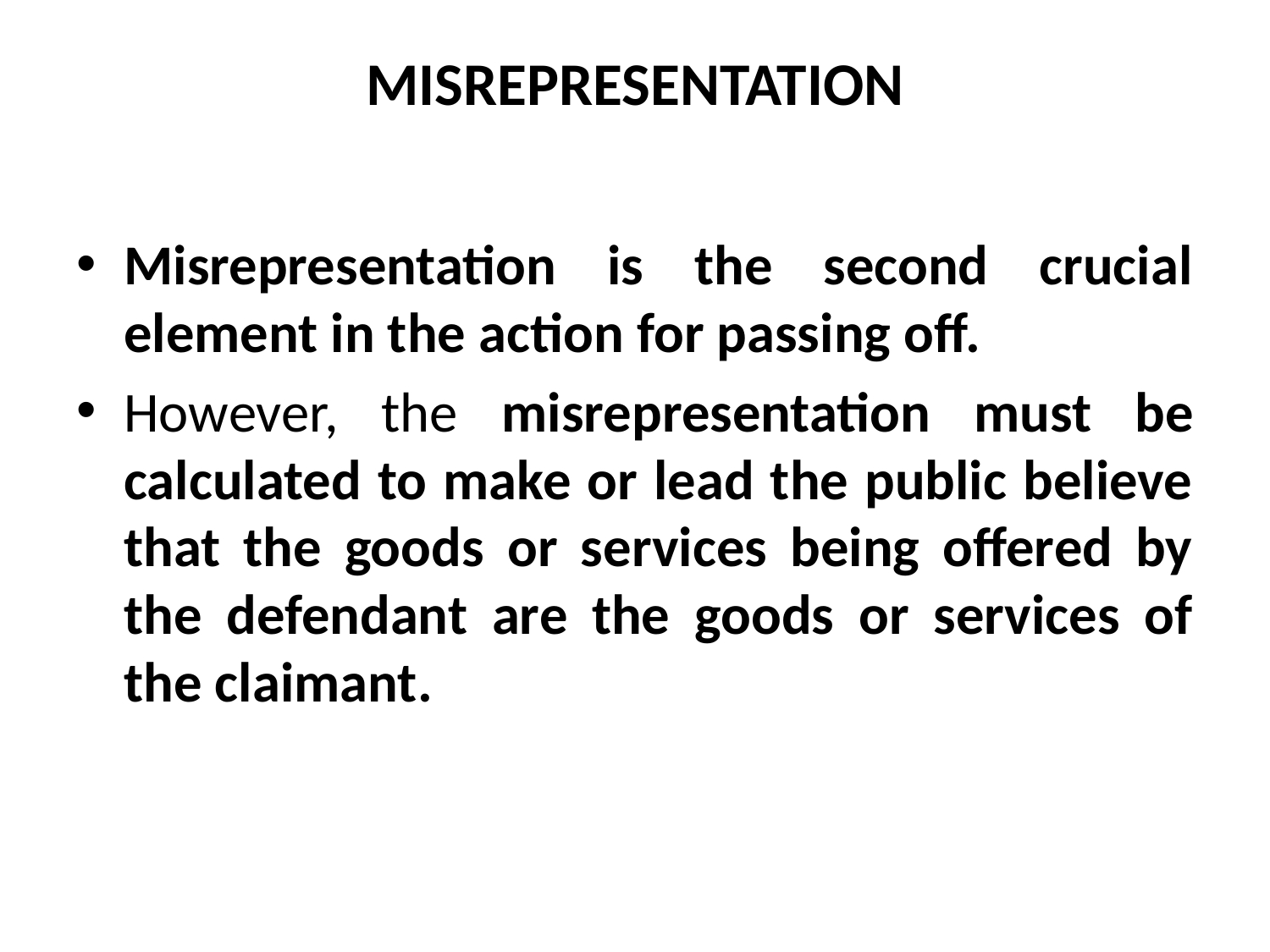

# MISREPRESENTATION
Misrepresentation is the second crucial element in the action for passing off.
However, the misrepresentation must be calculated to make or lead the public believe that the goods or services being offered by the defendant are the goods or services of the claimant.